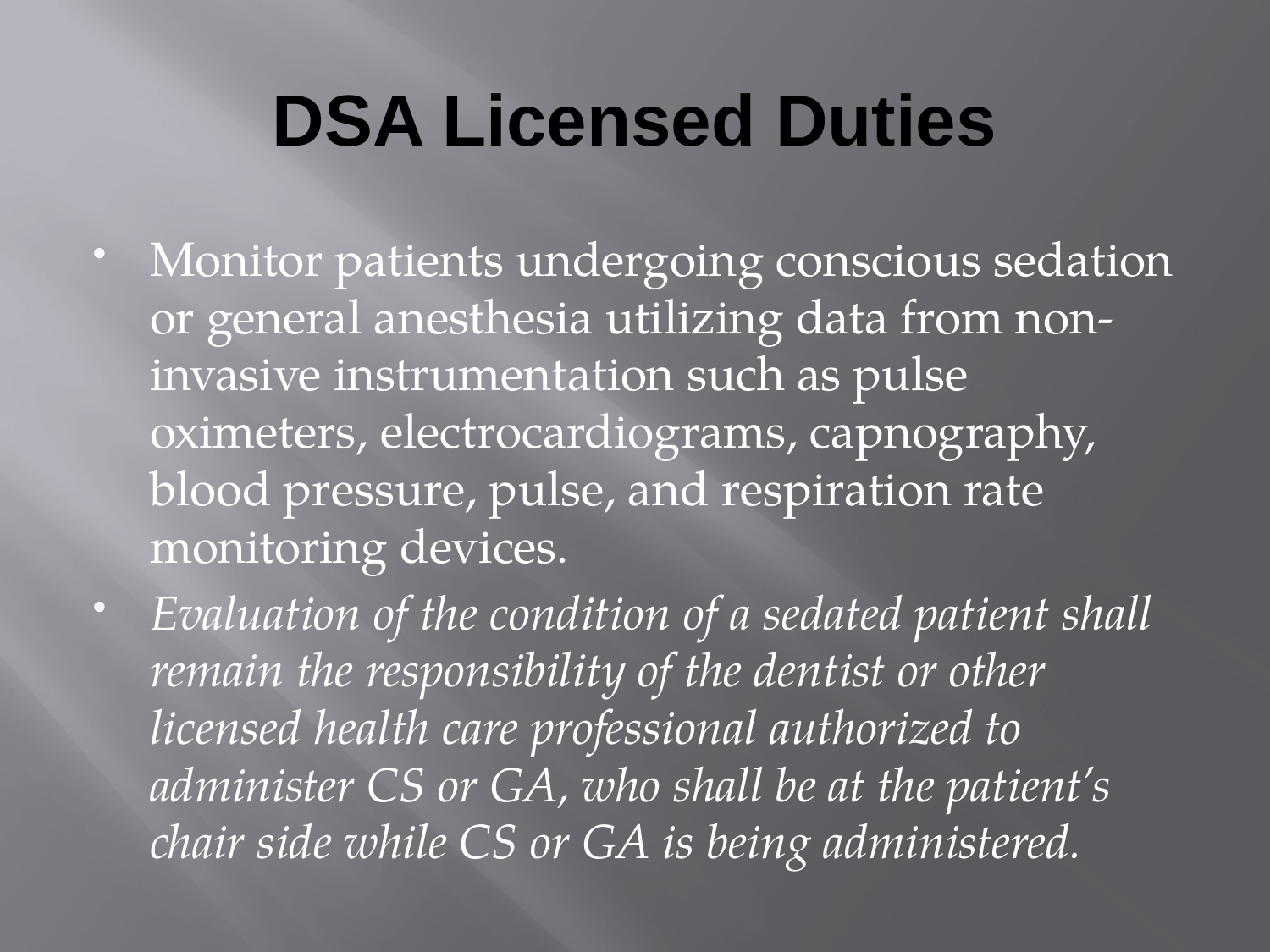

# DSA Licensed Duties
Monitor patients undergoing conscious sedation or general anesthesia utilizing data from non-invasive instrumentation such as pulse oximeters, electrocardiograms, capnography, blood pressure, pulse, and respiration rate monitoring devices.
Evaluation of the condition of a sedated patient shall remain the responsibility of the dentist or other licensed health care professional authorized to administer CS or GA, who shall be at the patient’s chair side while CS or GA is being administered.